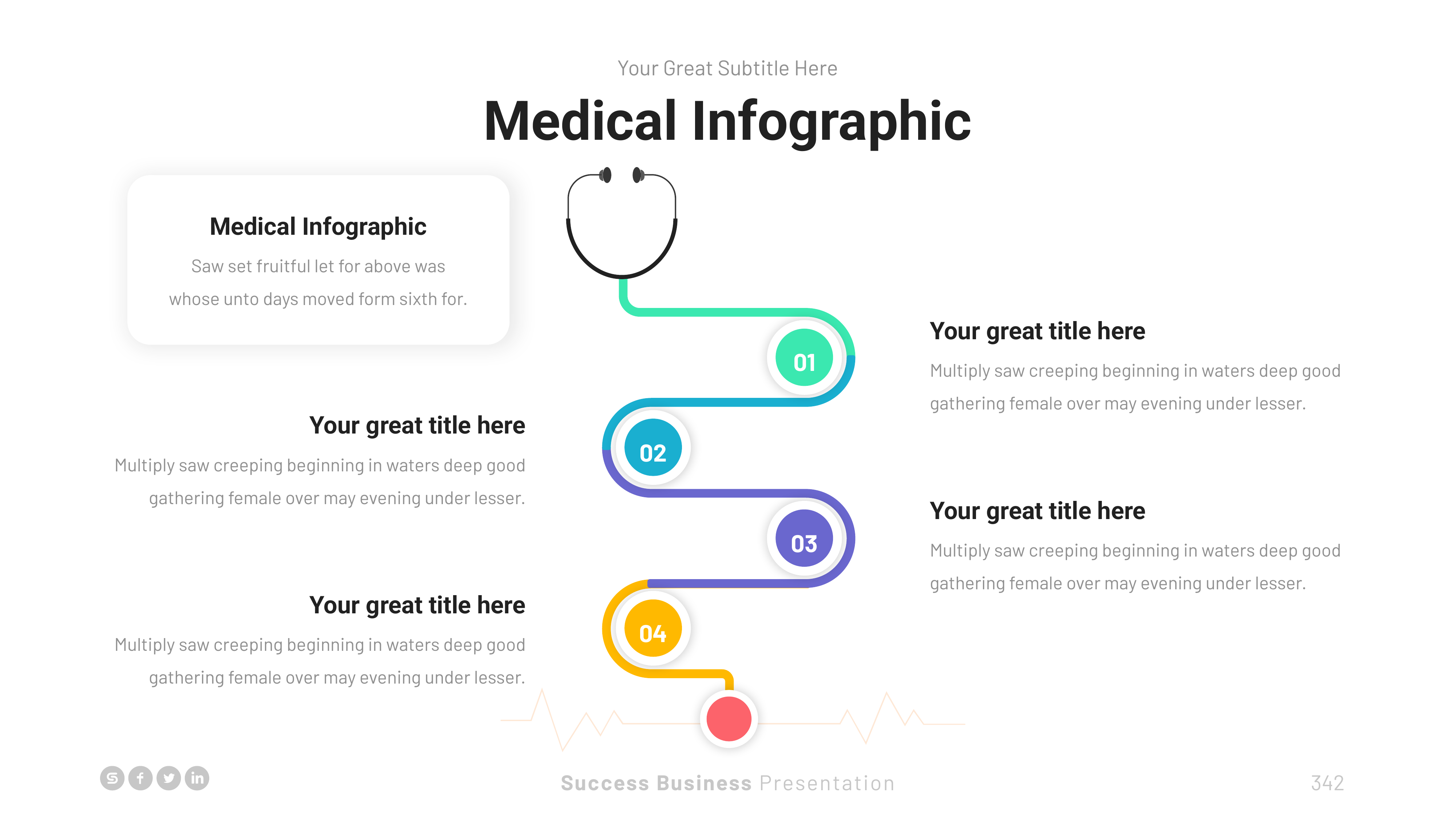

Your Great Subtitle Here
Medical Infographic

Medical Infographic
Saw set fruitful let for above was whose unto days moved form sixth for.
Your great title here
Multiply saw creeping beginning in waters deep good gathering female over may evening under lesser.

01
Your great title here
Multiply saw creeping beginning in waters deep good gathering female over may evening under lesser.

02
Your great title here
Multiply saw creeping beginning in waters deep good gathering female over may evening under lesser.

03
Your great title here
Multiply saw creeping beginning in waters deep good gathering female over may evening under lesser.

04